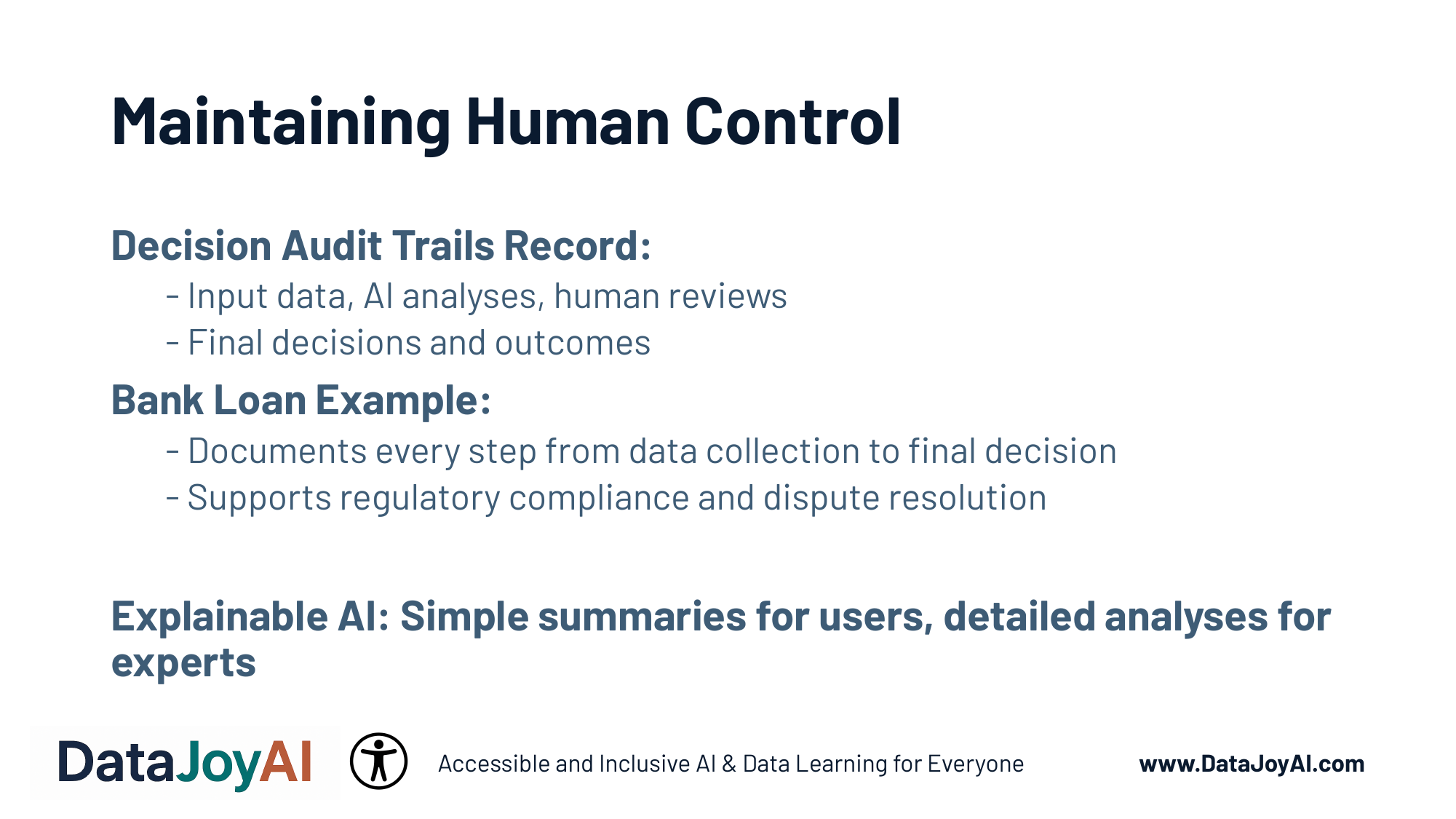

# Maintaining Human Control
Decision Audit Trails Record:
- Input data, AI analyses, human reviews
- Final decisions and outcomes
Bank Loan Example:
- Documents every step from data collection to final decision
- Supports regulatory compliance and dispute resolution

Explainable AI: Simple summaries for users, detailed analyses for experts